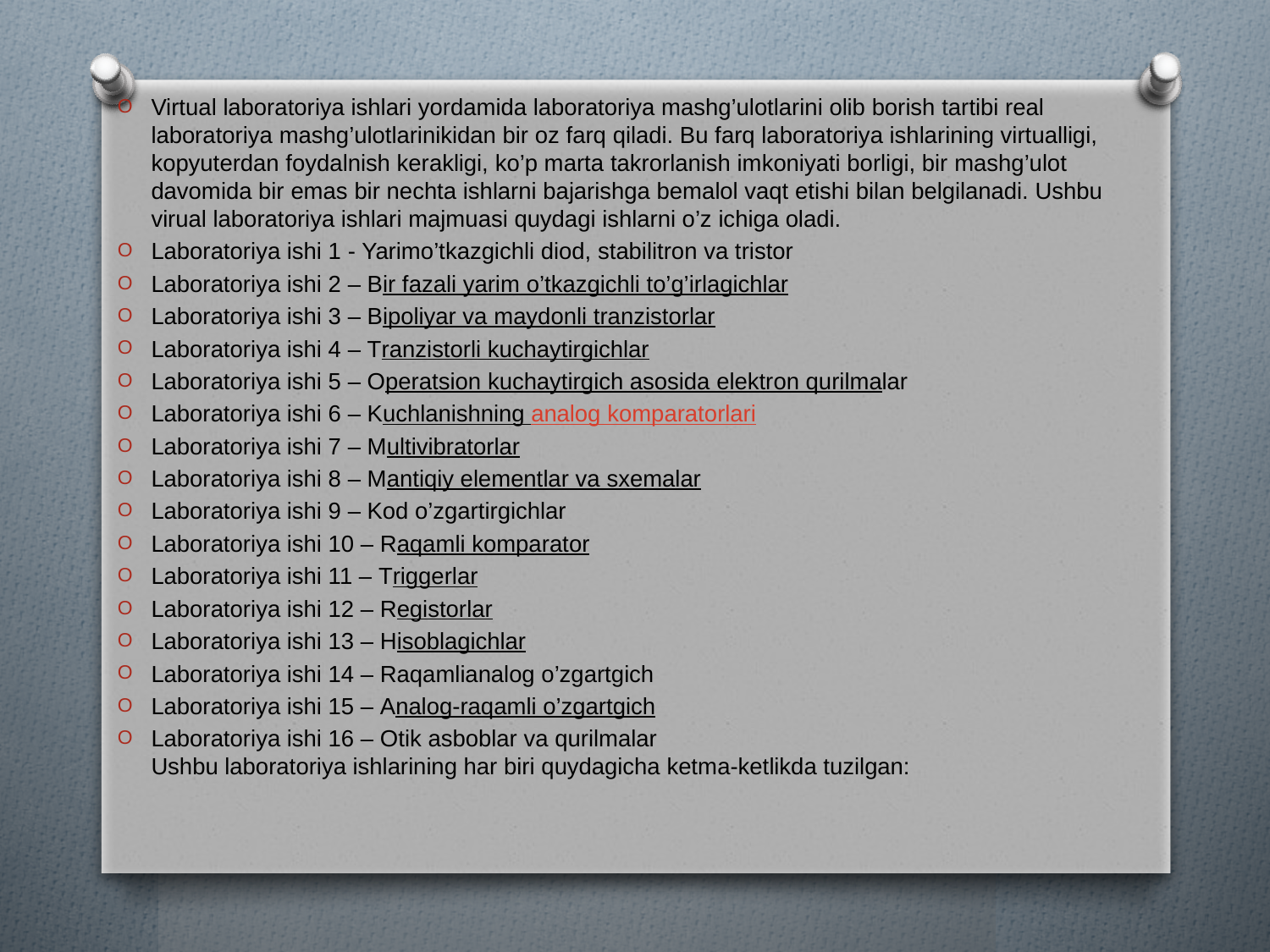

Virtual laboratoriya ishlari yordamida laboratoriya mashg’ulotlarini olib borish tartibi real laboratoriya mashg’ulotlarinikidan bir oz farq qiladi. Bu farq laboratoriya ishlarining virtualligi, kopyuterdan foydalnish kerakligi, ko’p marta takrorlanish imkoniyati borligi, bir mashg’ulot davomida bir emas bir nechta ishlarni bajarishga bemalol vaqt etishi bilan belgilanadi. Ushbu virual laboratoriya ishlari majmuasi quydagi ishlarni o’z ichiga oladi.
Laboratoriya ishi 1 - Yarimo’tkazgichli diod, stabilitron va tristor
Laboratoriya ishi 2 – Bir fazali yarim o’tkazgichli to’g’irlagichlar
Laboratoriya ishi 3 – Bipoliyar va maydonli tranzistorlar
Laboratoriya ishi 4 – Tranzistorli kuchaytirgichlar
Laboratoriya ishi 5 – Operatsion kuchaytirgich asosida elektron qurilmalar
Laboratoriya ishi 6 – Kuchlanishning analog komparatorlari
Laboratoriya ishi 7 – Multivibratorlar
Laboratoriya ishi 8 – Mantiqiy elementlar va sxemalar
Laboratoriya ishi 9 – Kod o’zgartirgichlar
Laboratoriya ishi 10 – Raqamli komparator
Laboratoriya ishi 11 – Triggerlar
Laboratoriya ishi 12 – Registorlar
Laboratoriya ishi 13 – Hisoblagichlar
Laboratoriya ishi 14 – Raqamlianalog o’zgartgich
Laboratoriya ishi 15 – Analog-raqamli o’zgartgich
Laboratoriya ishi 16 – Otik asboblar va qurilmalar
Ushbu laboratoriya ishlarining har biri quydagicha ketma-ketlikda tuzilgan: